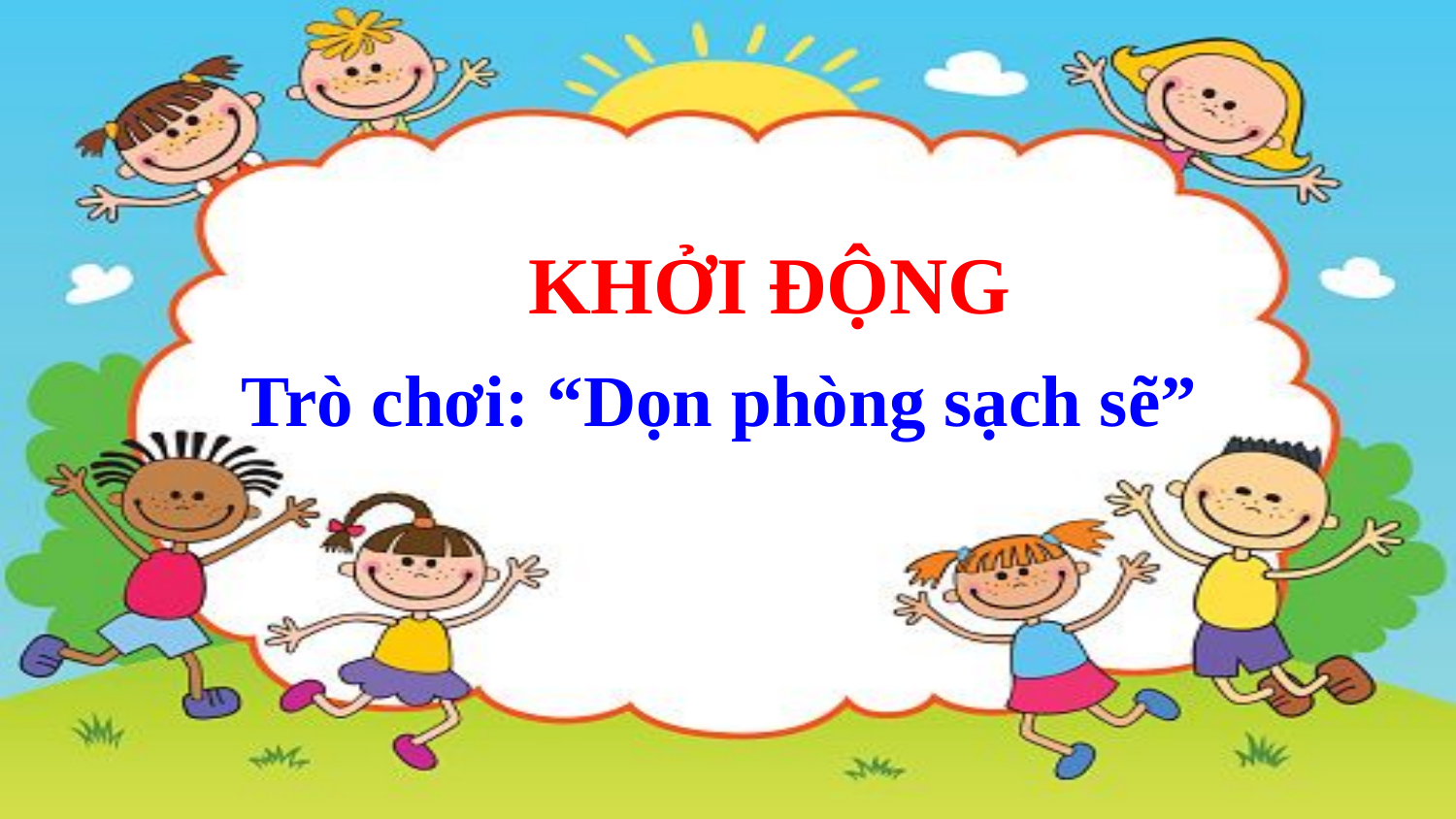

KHỞI ĐỘNG
Trò chơi: “Dọn phòng sạch sẽ”